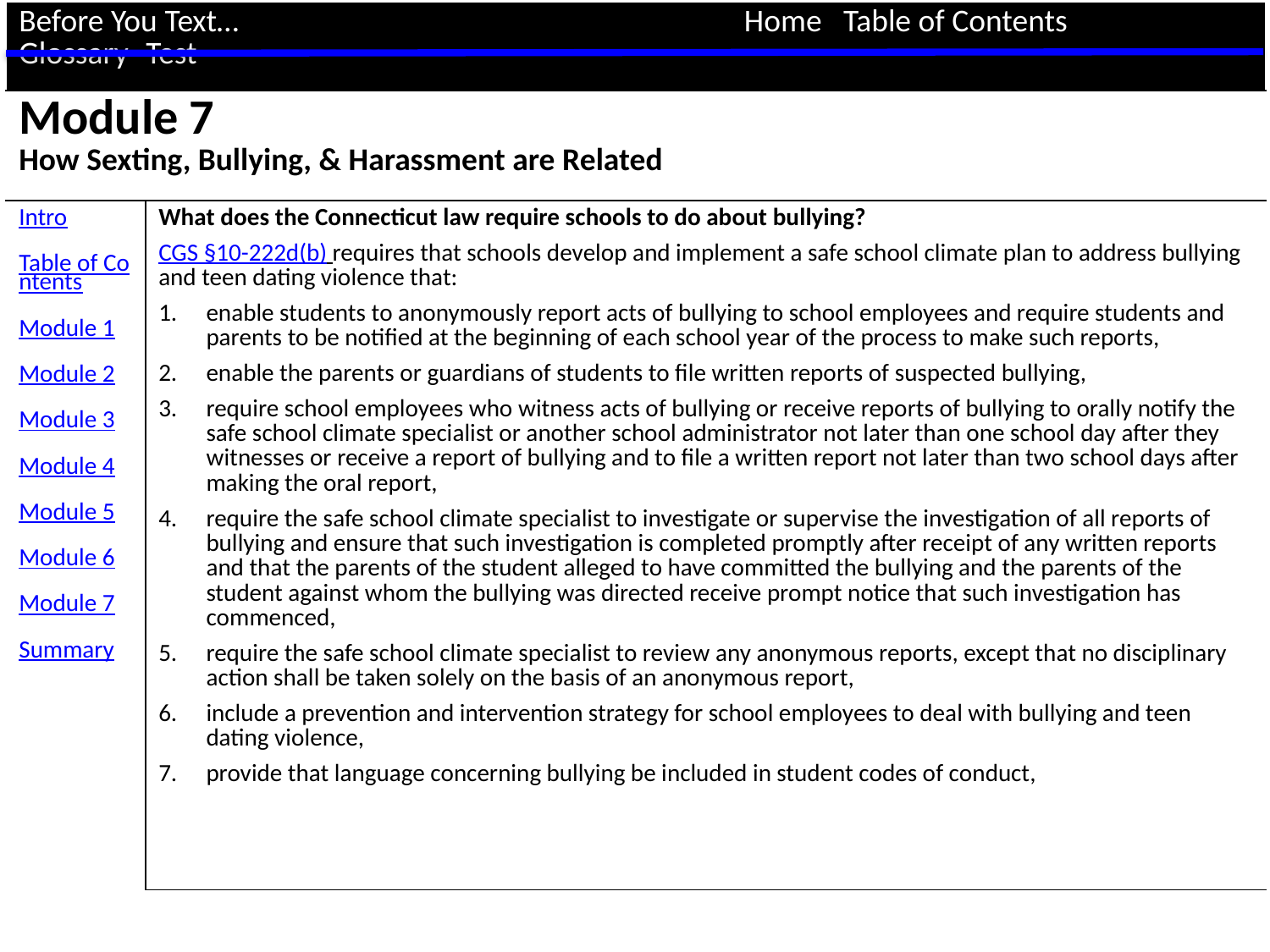

| Before You Text… Home Table of Contents Glossary Test |  |
| --- | --- |
| Module 7 How Sexting, Bullying, & Harassment are Related |  |
| Intro Table of Contents Module 1 Module 2 Module 3 Module 4 Module 5 Module 6 Module 7 Summary | What does the Connecticut law require schools to do about bullying? CGS §10-222d(b) requires that schools develop and implement a safe school climate plan to address bullying and teen dating violence that: enable students to anonymously report acts of bullying to school employees and require students and parents to be notified at the beginning of each school year of the process to make such reports, enable the parents or guardians of students to file written reports of suspected bullying, require school employees who witness acts of bullying or receive reports of bullying to orally notify the safe school climate specialist or another school administrator not later than one school day after they witnesses or receive a report of bullying and to file a written report not later than two school days after making the oral report, require the safe school climate specialist to investigate or supervise the investigation of all reports of bullying and ensure that such investigation is completed promptly after receipt of any written reports and that the parents of the student alleged to have committed the bullying and the parents of the student against whom the bullying was directed receive prompt notice that such investigation has commenced, require the safe school climate specialist to review any anonymous reports, except that no disciplinary action shall be taken solely on the basis of an anonymous report, include a prevention and intervention strategy for school employees to deal with bullying and teen dating violence, provide that language concerning bullying be included in student codes of conduct, |